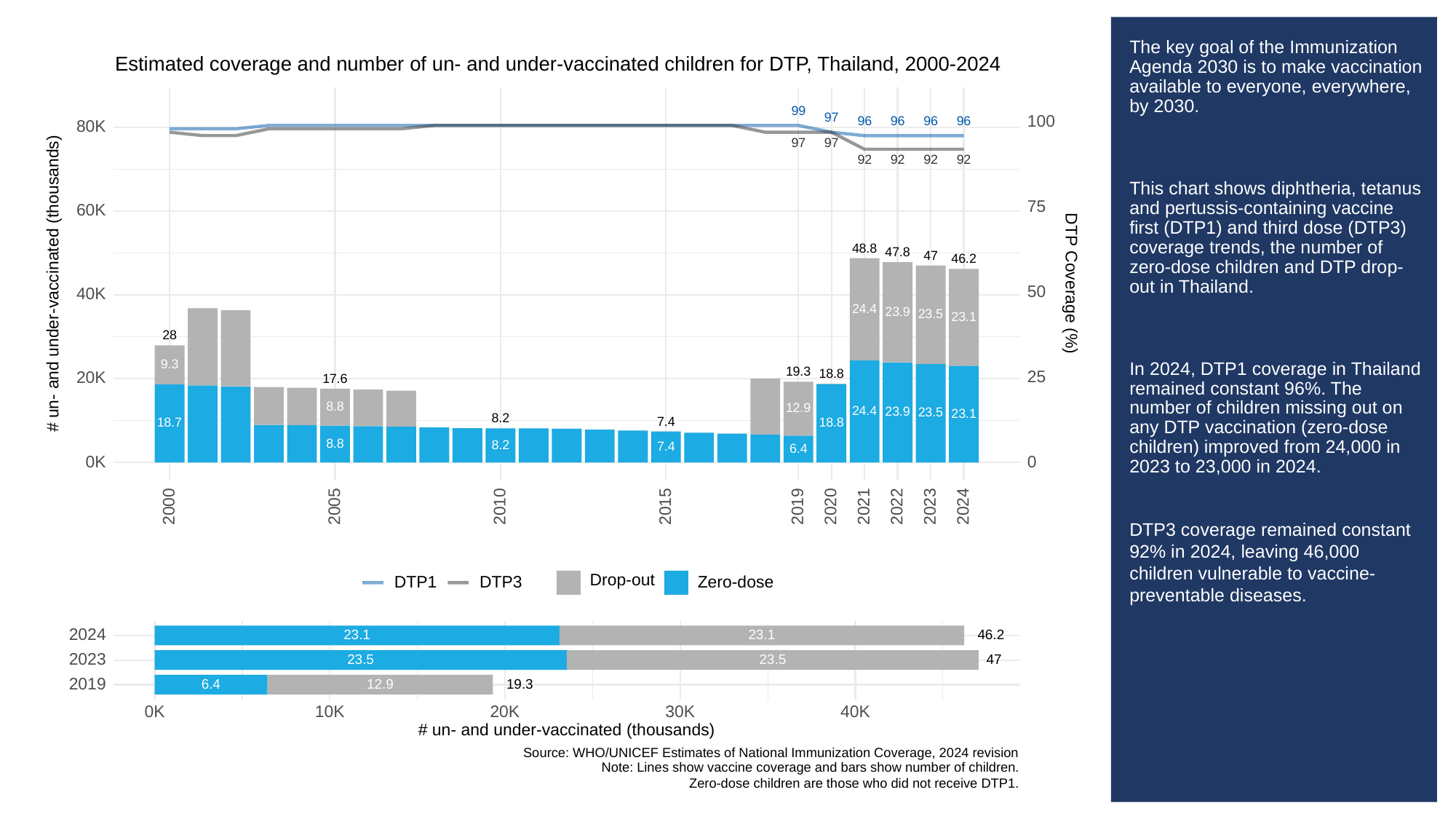

# The key goal of the Immunization Agenda 2030 is to make vaccination available to everyone, everywhere, by 2030.

This chart shows diphtheria, tetanus and pertussis-containing vaccine first (DTP1) and third dose (DTP3) coverage trends, the number of zero-dose children and DTP drop-out in Thailand.

In 2024, DTP1 coverage in Thailand remained constant 96%. The number of children missing out on any DTP vaccination (zero-dose children) improved from 24,000 in 2023 to 23,000 in 2024.

DTP3 coverage remained constant 92% in 2024, leaving 46,000 children vulnerable to vaccine-preventable diseases.

Estimated coverage and number of un- and under-vaccinated children for DTP, Thailand, 2000-2024

99
97
100
96
96
96
96
80K

97
97
92
92
92
92

75
60K

48.8
47.8
47

46.2

# un- and under-vaccinated (thousands)
DTP Coverage (%)
50
40K

24.4
23.9

23.5

23.1
28

9.3

19.3
18.8
25
20K
17.6

8.8
12.9
24.4
23.9
23.5
23.1
8.2
7.4
18.8
18.7

8.8
8.2
7.4
6.4
0K
0

2023
2000
2005
2010
2015
2019
2020
2021
2022
2024

Drop-out
DTP3
Zero-dose
DTP1

2024
23.1
23.1
46.2

2023
23.5
23.5
47

2019
19.3
6.4
12.9

30K
0K
10K
20K
40K
# un- and under-vaccinated (thousands)
Source: WHO/UNICEF Estimates of National Immunization Coverage, 2024 revision
Note: Lines show vaccine coverage and bars show number of children.
Zero-dose children are those who did not receive DTP1.